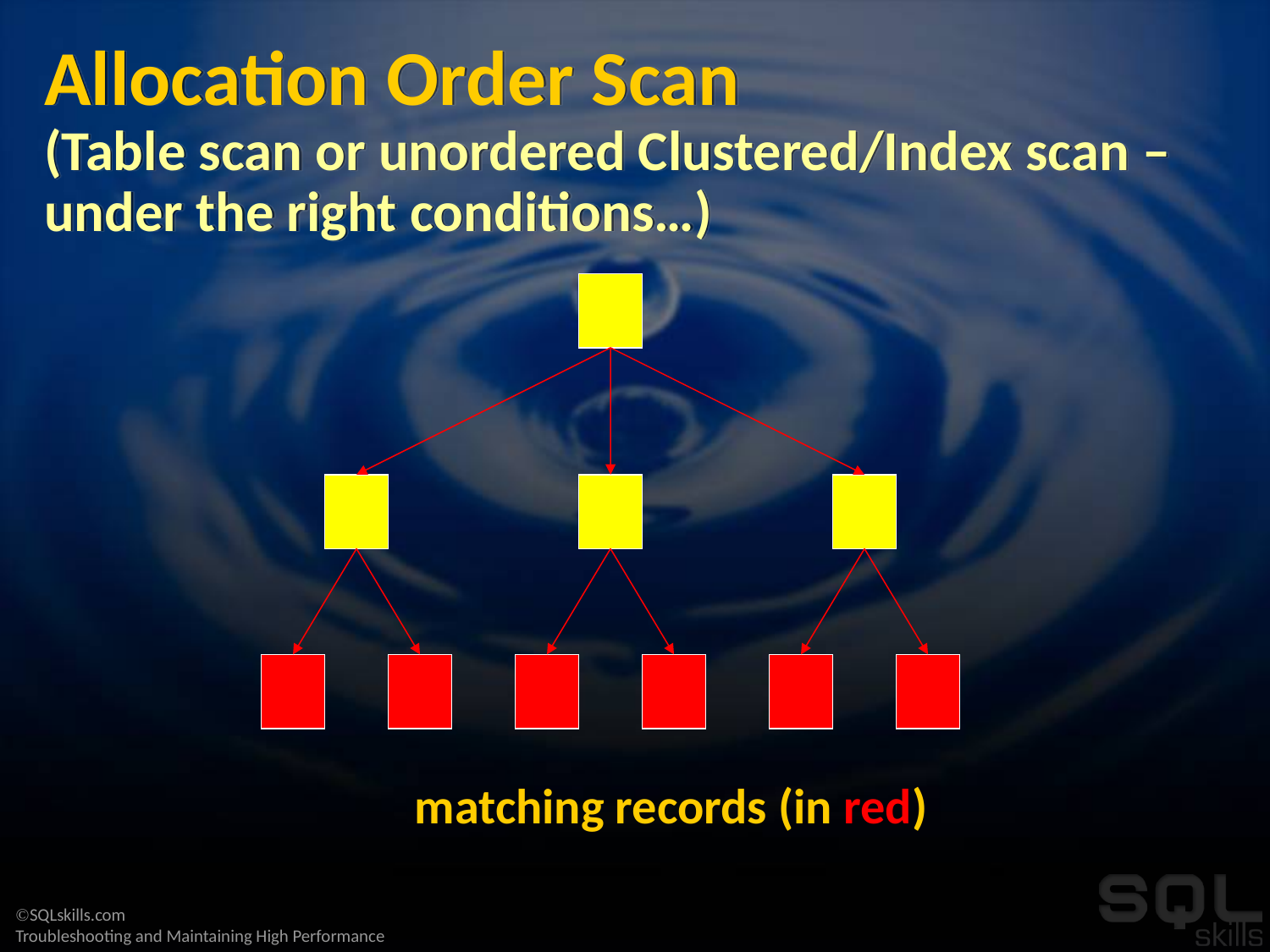

# Allocation Order Scan (Table scan or unordered Clustered/Index scan – under the right conditions…)

matching records (in red)